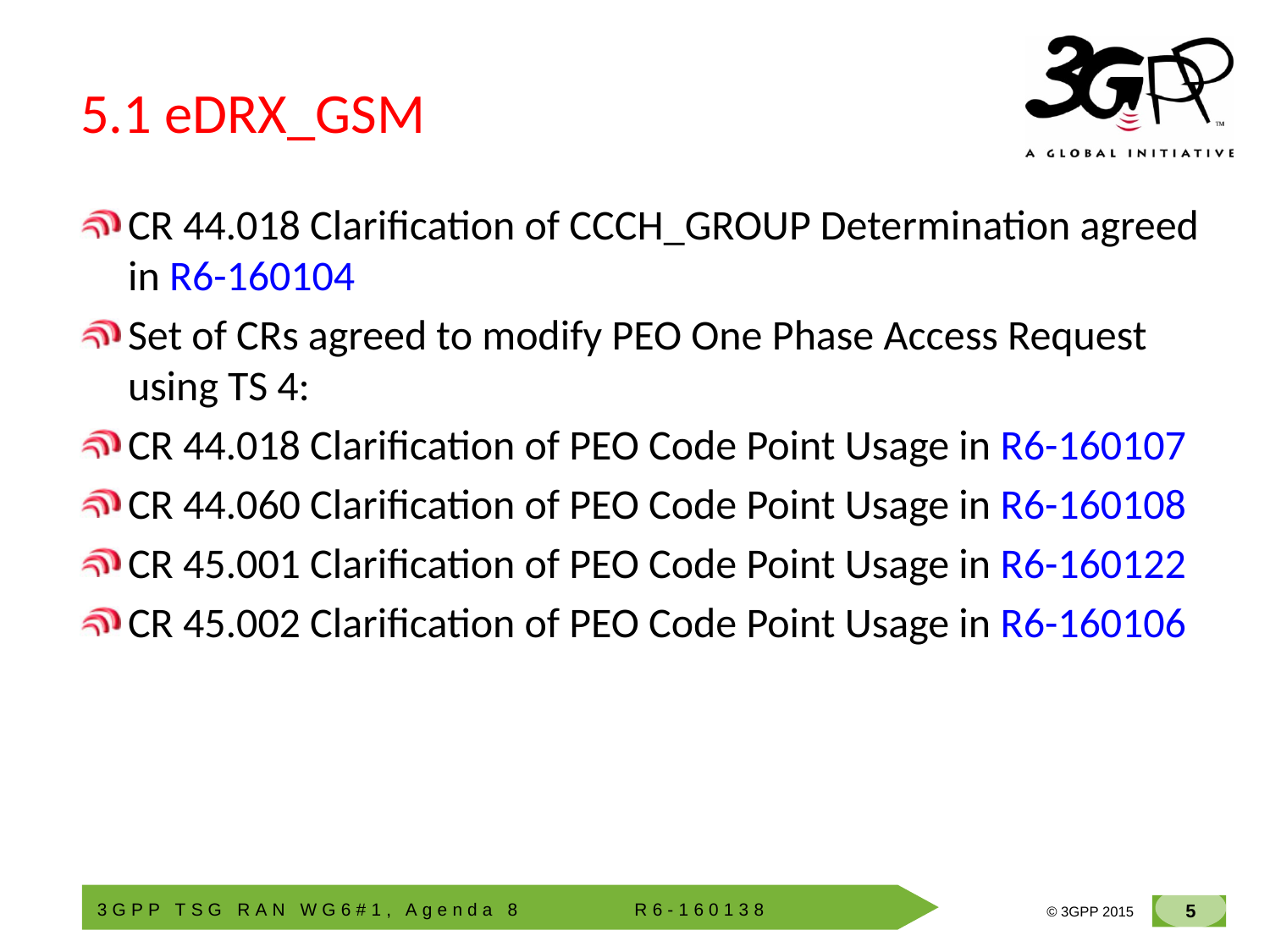

# 5.1 eDRX_GSM
CR 44.018 Clarification of CCCH_GROUP Determination agreed in R6-160104
Set of CRs agreed to modify PEO One Phase Access Request using TS 4:
CR 44.018 Clarification of PEO Code Point Usage in R6-160107
CR 44.060 Clarification of PEO Code Point Usage in R6-160108
CR 45.001 Clarification of PEO Code Point Usage in R6-160122
CR 45.002 Clarification of PEO Code Point Usage in R6-160106